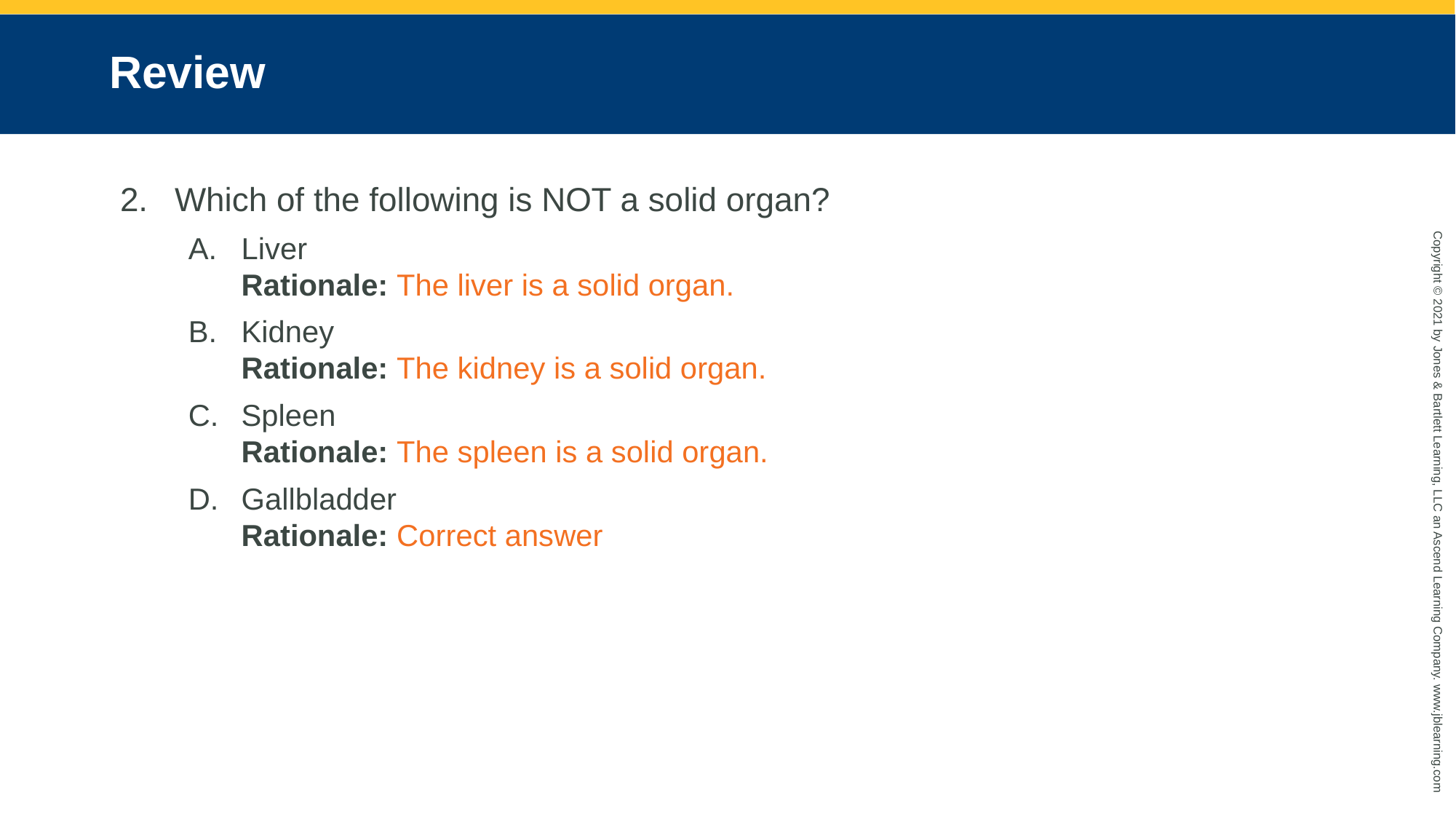

# Review
Which of the following is NOT a solid organ?
Liver
Rationale: The liver is a solid organ.
Kidney
Rationale: The kidney is a solid organ.
Spleen
Rationale: The spleen is a solid organ.
Gallbladder
Rationale: Correct answer